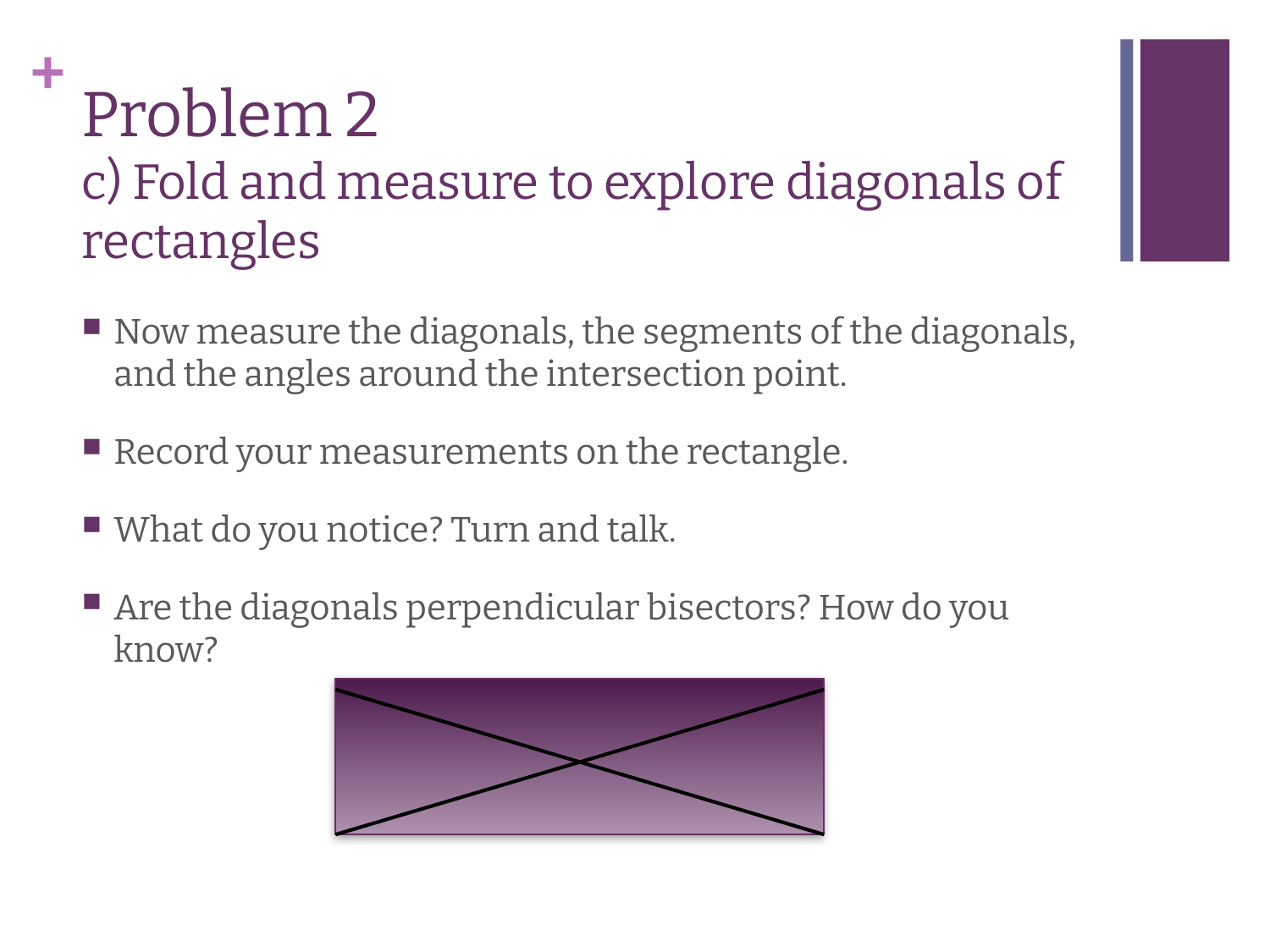

# Problem 2 c) Fold and measure to explore diagonals of rectangles
Now measure the diagonals, the segments of the diagonals, and the angles around the intersection point.
Record your measurements on the rectangle.
What do you notice? Turn and talk.
Are the diagonals perpendicular bisectors? How do you know?